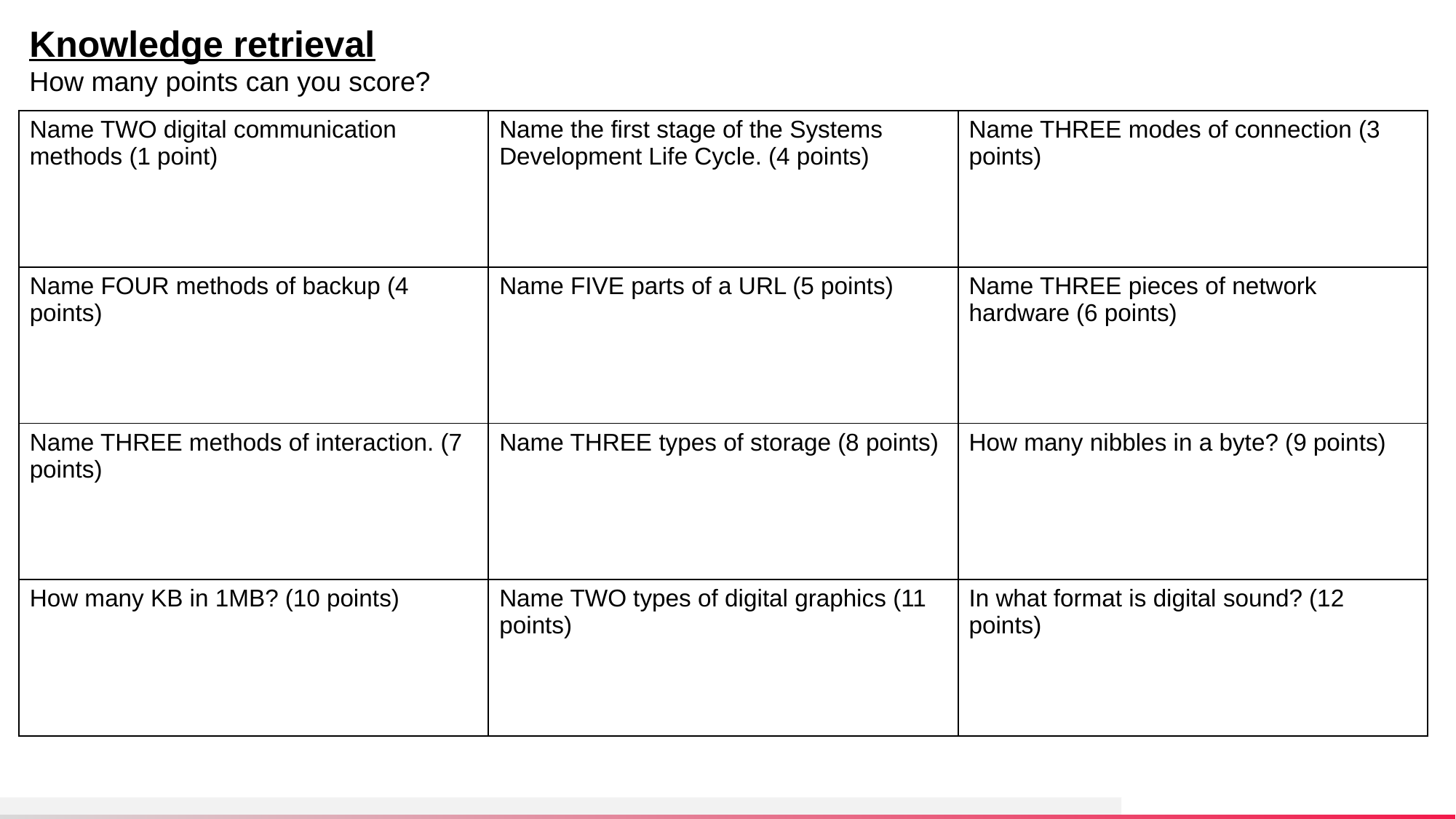

Knowledge retrieval
How many points can you score?
| Name TWO digital communication methods (1 point) | Name the first stage of the Systems Development Life Cycle. (4 points) | Name THREE modes of connection (3 points) |
| --- | --- | --- |
| Name FOUR methods of backup (4 points) | Name FIVE parts of a URL (5 points) | Name THREE pieces of network hardware (6 points) |
| Name THREE methods of interaction. (7 points) | Name THREE types of storage (8 points) | How many nibbles in a byte? (9 points) |
| How many KB in 1MB? (10 points) | Name TWO types of digital graphics (11 points) | In what format is digital sound? (12 points) |